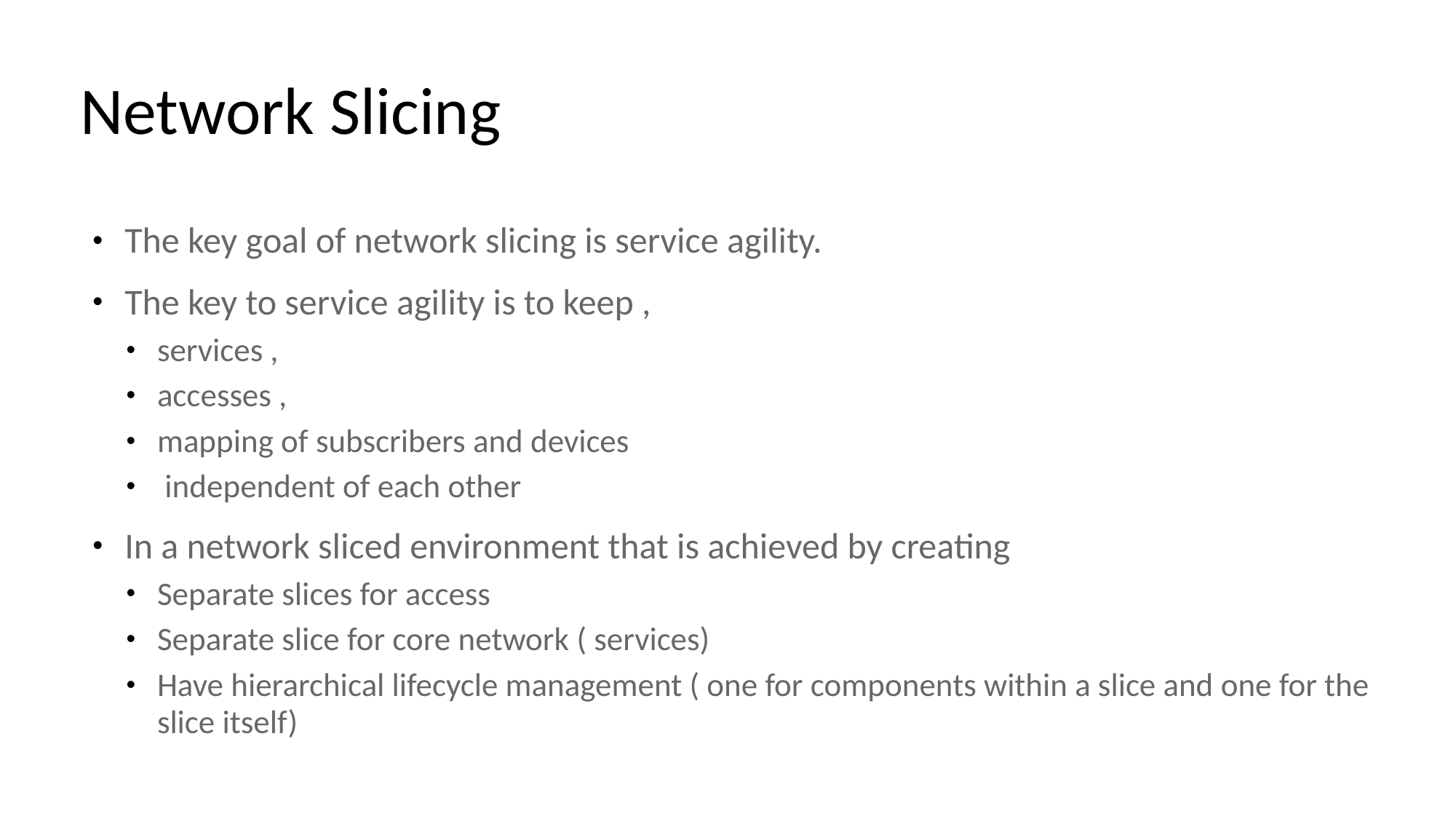

# Network Slicing
The key goal of network slicing is service agility.
The key to service agility is to keep ,
services ,
accesses ,
mapping of subscribers and devices
 independent of each other
In a network sliced environment that is achieved by creating
Separate slices for access
Separate slice for core network ( services)
Have hierarchical lifecycle management ( one for components within a slice and one for the slice itself)